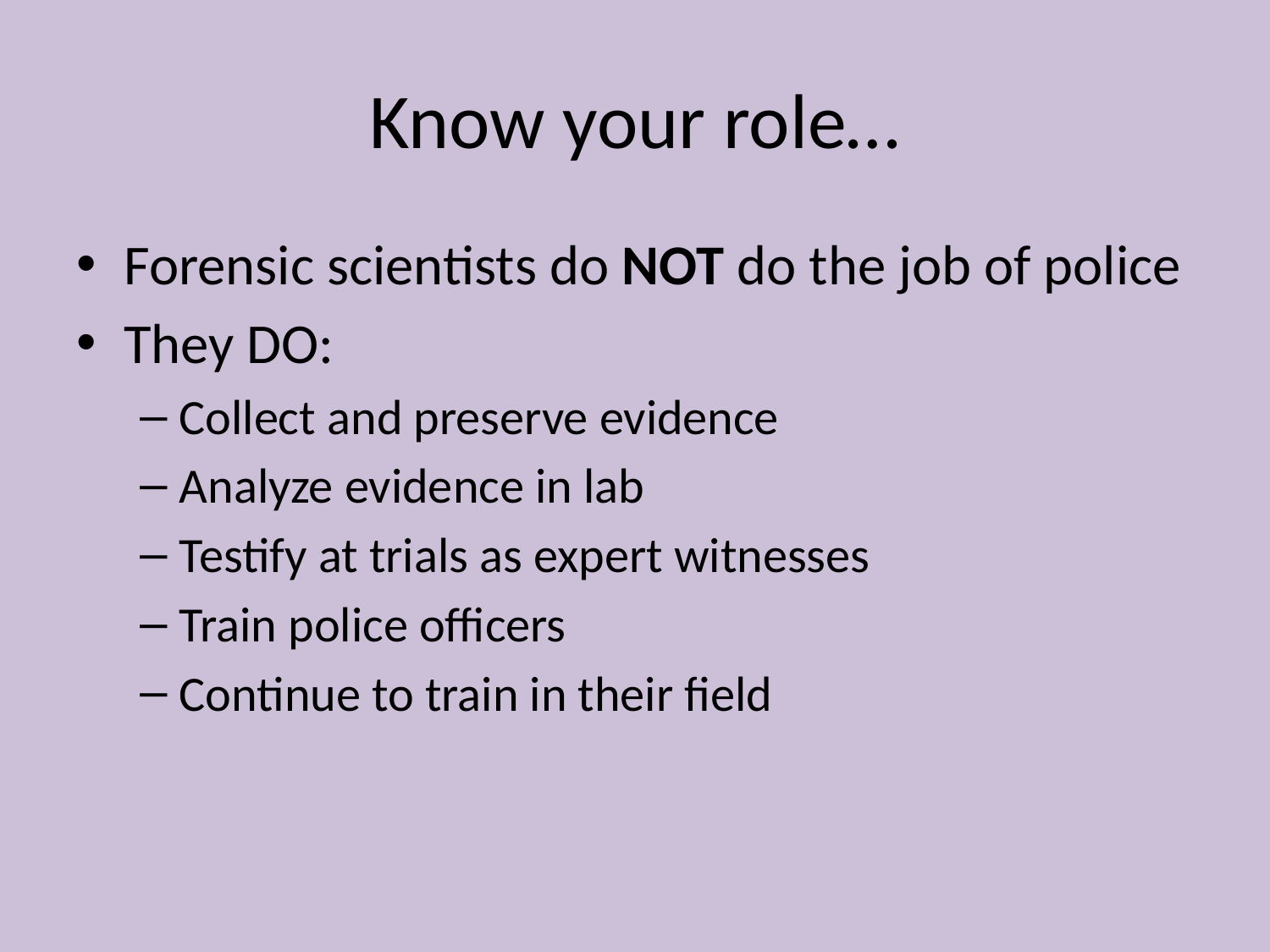

# Know your role…
Forensic scientists do NOT do the job of police
They DO:
Collect and preserve evidence
Analyze evidence in lab
Testify at trials as expert witnesses
Train police officers
Continue to train in their field